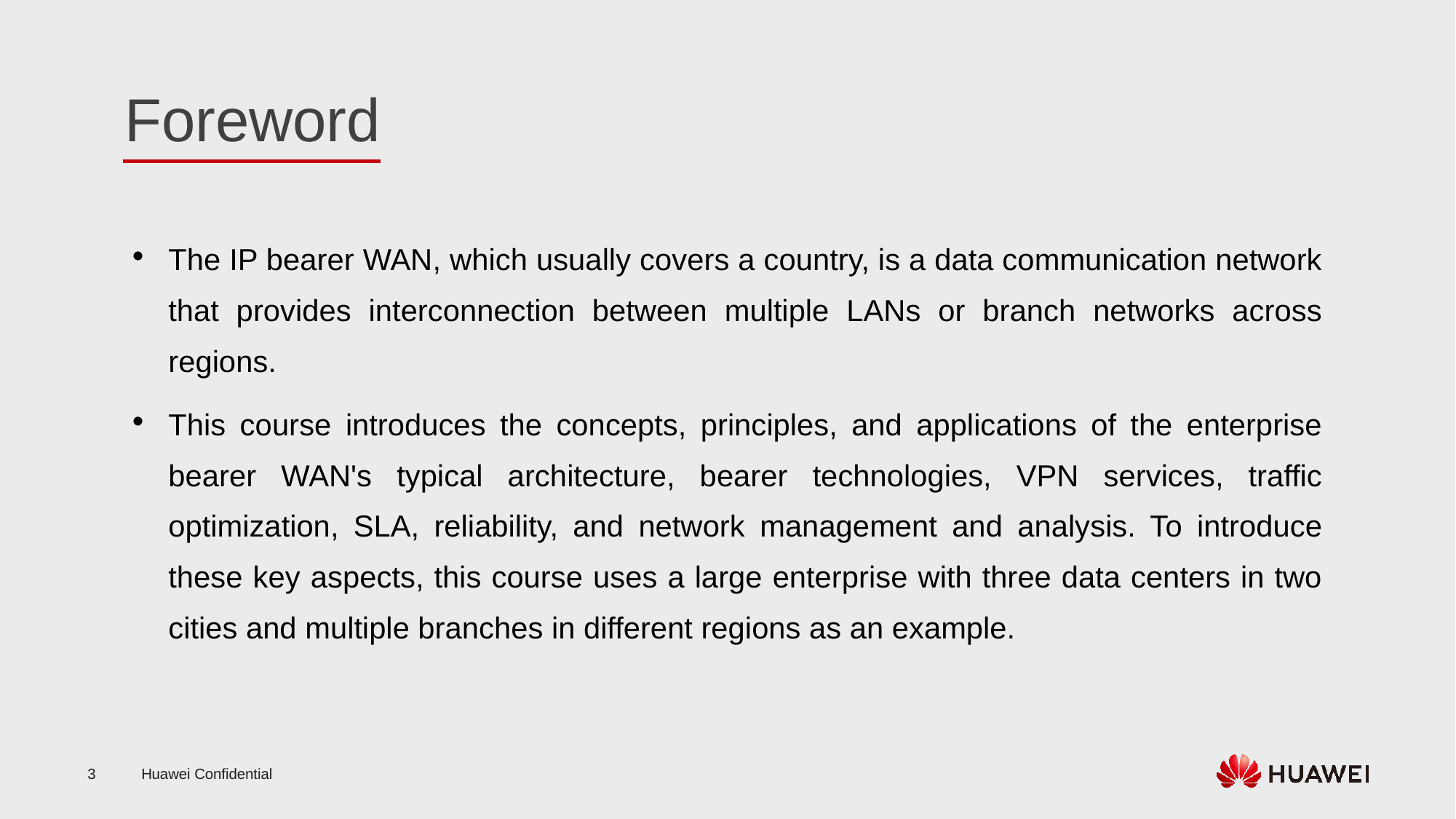

The IP bearer WAN, which usually covers a country, is a data communication network that provides interconnection between multiple LANs or branch networks across regions.
This course introduces the concepts, principles, and applications of the enterprise bearer WAN's typical architecture, bearer technologies, VPN services, traffic optimization, SLA, reliability, and network management and analysis. To introduce these key aspects, this course uses a large enterprise with three data centers in two cities and multiple branches in different regions as an example.